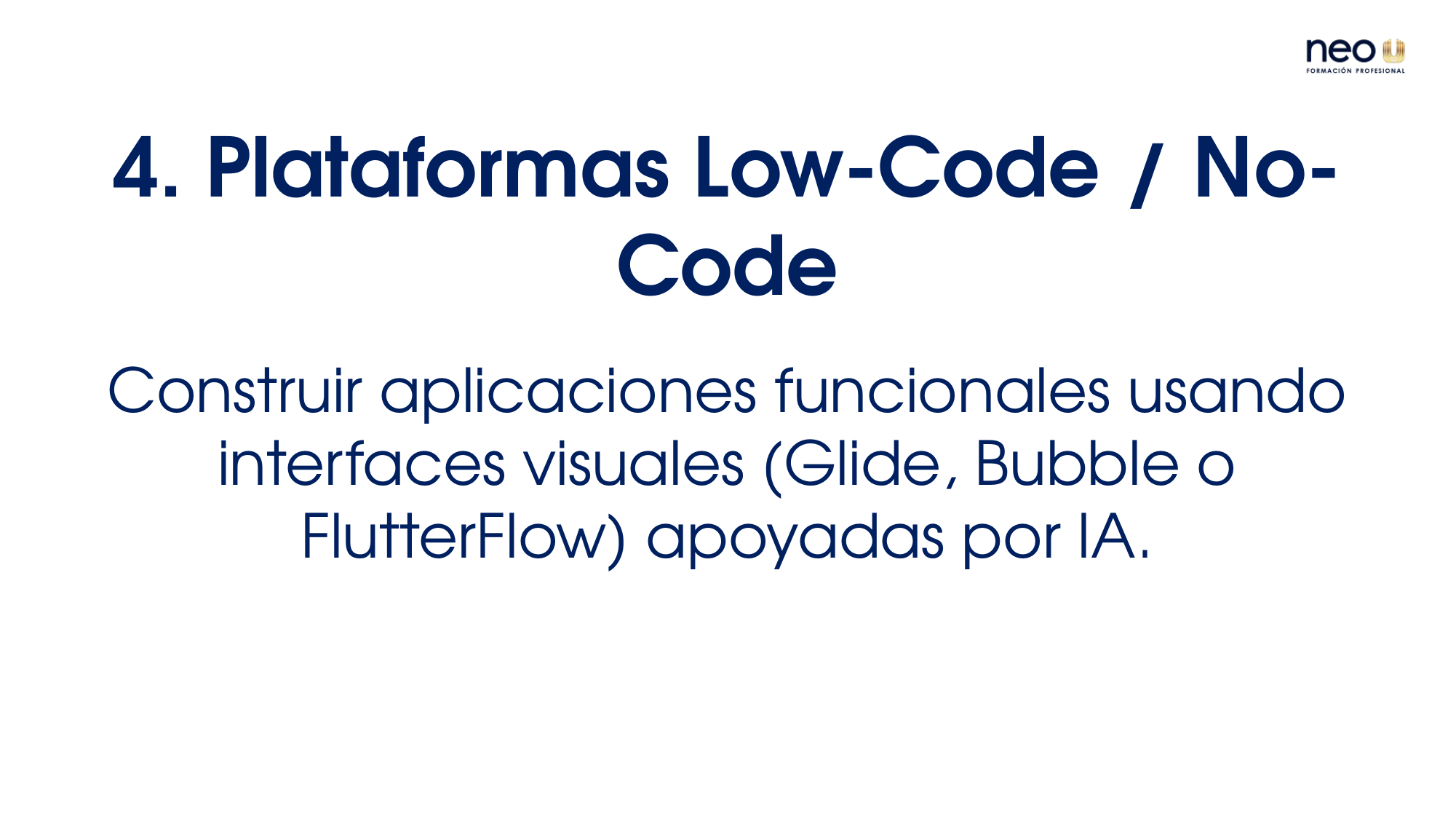

4. Plataformas Low-Code / No-Code
Construir aplicaciones funcionales usando interfaces visuales (Glide, Bubble o FlutterFlow) apoyadas por IA.